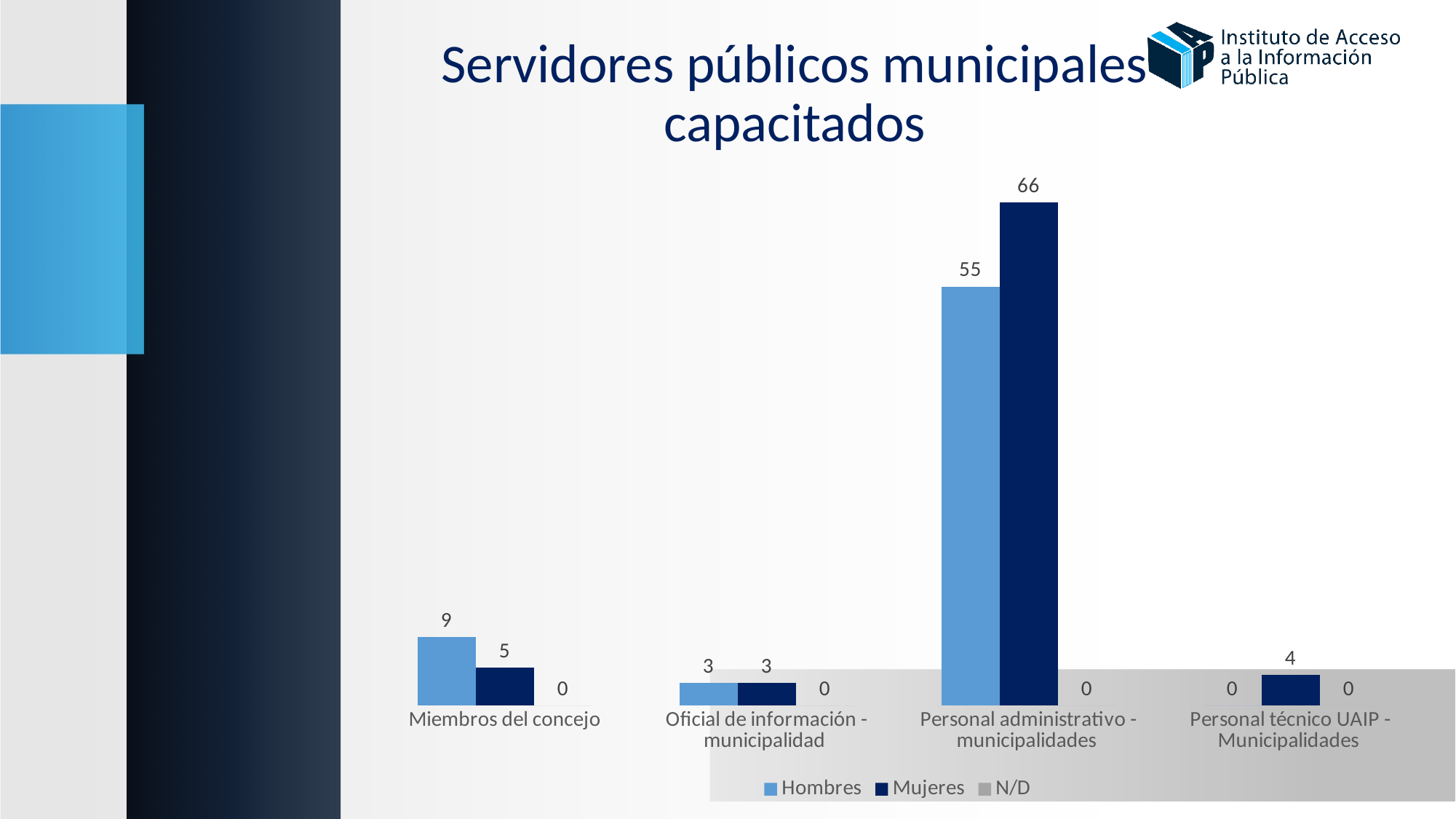

Servidores públicos municipales capacitados

### Chart

| Category | Hombres | Mujeres | N/D |
|---|---|---|---|
| Miembros del concejo | 9.0 | 5.0 | None |
| Oficial de información - municipalidad  | 3.0 | 3.0 | None |
| Personal administrativo - municipalidades  | 55.0 | 66.0 | None |
| Personal técnico UAIP - Municipalidades  | None | 4.0 | None |